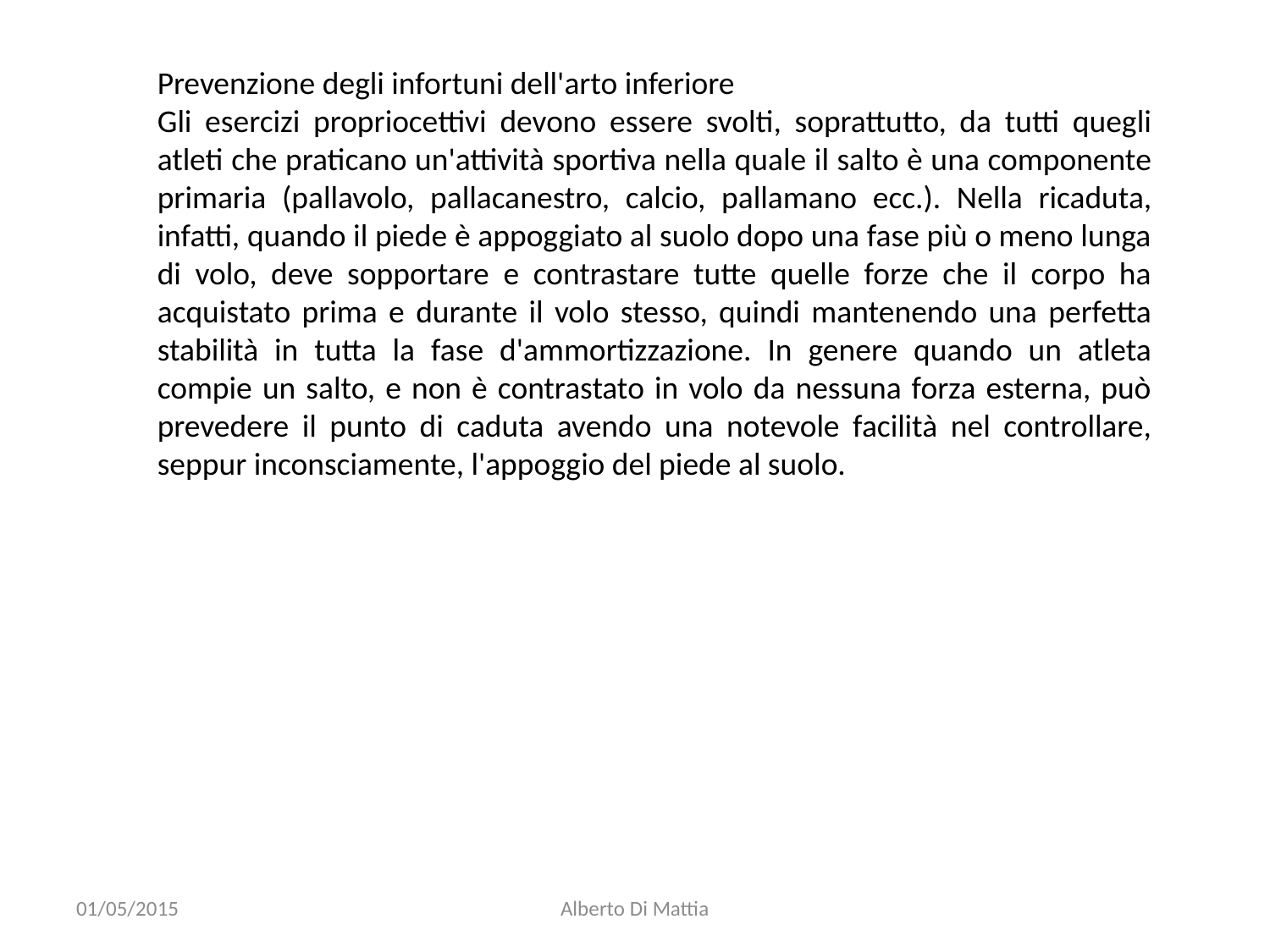

Prevenzione degli infortuni dell'arto inferiore
Gli esercizi propriocettivi devono essere svolti, soprattutto, da tutti quegli atleti che praticano un'attività sportiva nella quale il salto è una componente primaria (pallavolo, pallacanestro, calcio, pallamano ecc.). Nella ricaduta, infatti, quando il piede è appoggiato al suolo dopo una fase più o meno lunga di volo, deve sopportare e contrastare tutte quelle forze che il corpo ha acquistato prima e durante il volo stesso, quindi mantenendo una perfetta stabilità in tutta la fase d'ammortizzazione. In genere quando un atleta compie un salto, e non è contrastato in volo da nessuna forza esterna, può prevedere il punto di caduta avendo una notevole facilità nel controllare, seppur inconsciamente, l'appoggio del piede al suolo.
01/05/2015
Alberto Di Mattia